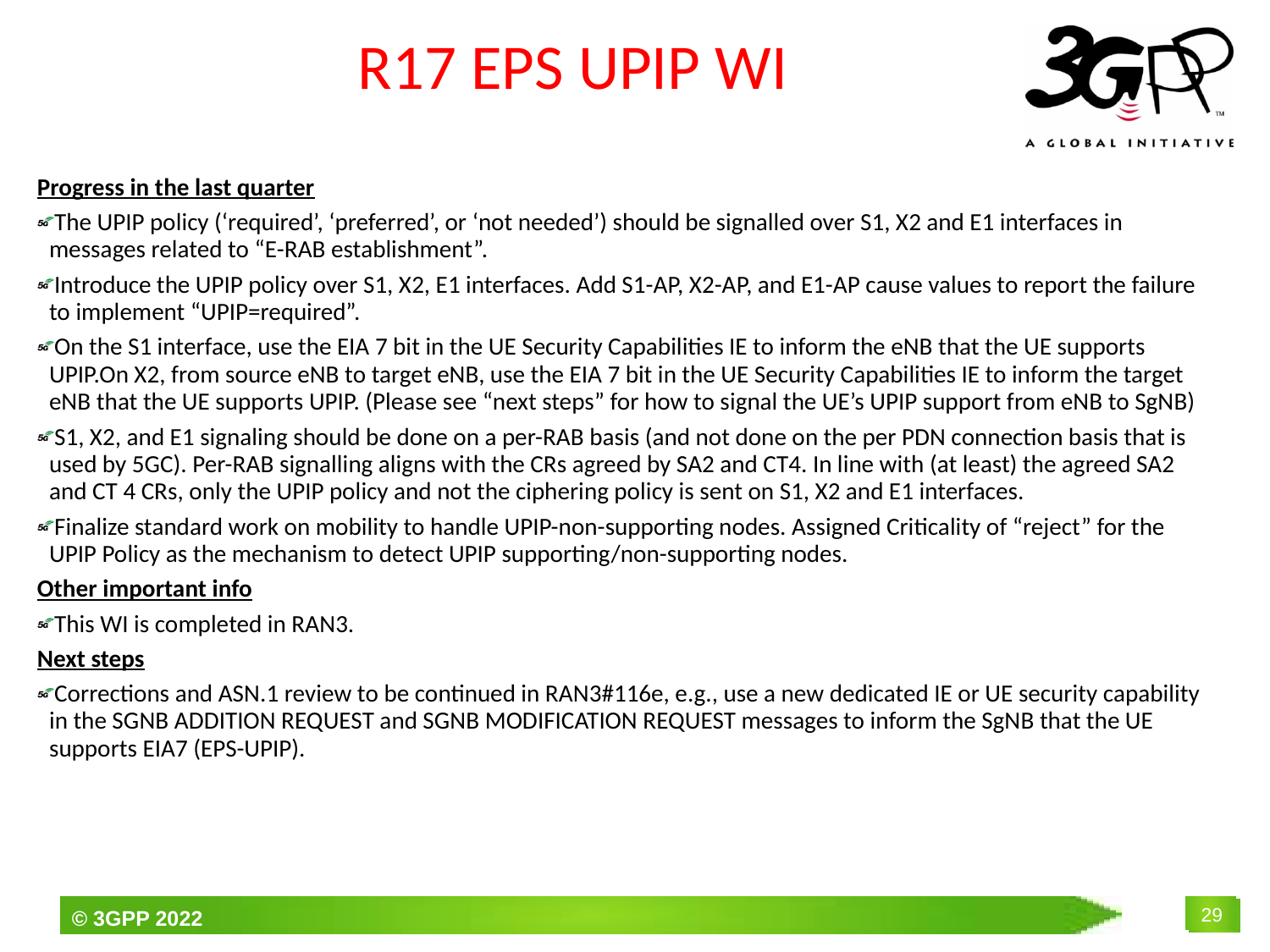

# R17 EPS UPIP WI
Progress in the last quarter
The UPIP policy (‘required’, ‘preferred’, or ‘not needed’) should be signalled over S1, X2 and E1 interfaces in messages related to “E-RAB establishment”.
Introduce the UPIP policy over S1, X2, E1 interfaces. Add S1-AP, X2-AP, and E1-AP cause values to report the failure to implement “UPIP=required”.
On the S1 interface, use the EIA 7 bit in the UE Security Capabilities IE to inform the eNB that the UE supports UPIP.On X2, from source eNB to target eNB, use the EIA 7 bit in the UE Security Capabilities IE to inform the target eNB that the UE supports UPIP. (Please see “next steps” for how to signal the UE’s UPIP support from eNB to SgNB)
S1, X2, and E1 signaling should be done on a per-RAB basis (and not done on the per PDN connection basis that is used by 5GC). Per-RAB signalling aligns with the CRs agreed by SA2 and CT4. In line with (at least) the agreed SA2 and CT 4 CRs, only the UPIP policy and not the ciphering policy is sent on S1, X2 and E1 interfaces.
Finalize standard work on mobility to handle UPIP-non-supporting nodes. Assigned Criticality of “reject” for the UPIP Policy as the mechanism to detect UPIP supporting/non-supporting nodes.
Other important info
This WI is completed in RAN3.
Next steps
Corrections and ASN.1 review to be continued in RAN3#116e, e.g., use a new dedicated IE or UE security capability in the SGNB ADDITION REQUEST and SGNB MODIFICATION REQUEST messages to inform the SgNB that the UE supports EIA7 (EPS-UPIP).
29